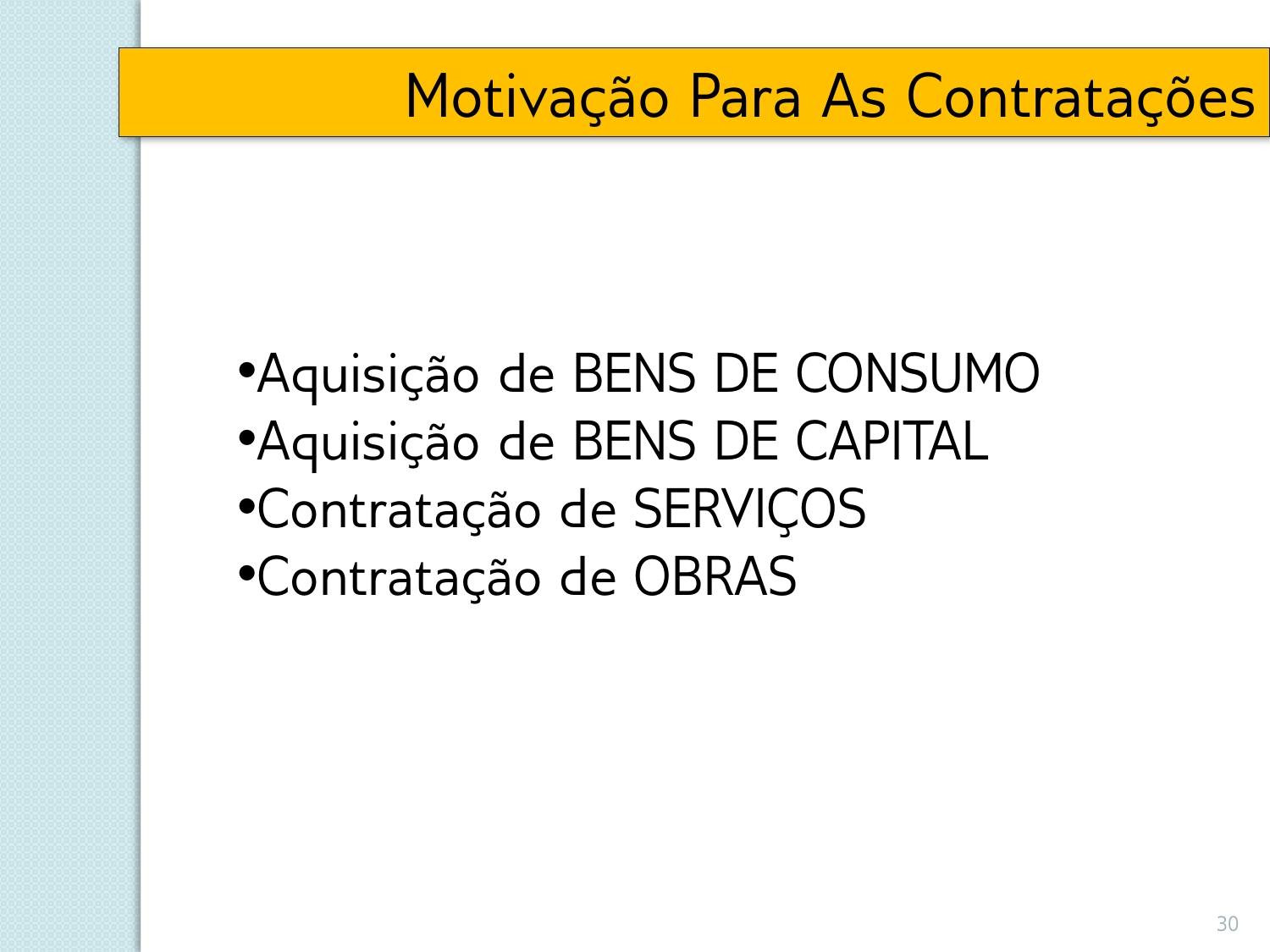

Motivação Para As Contratações
Aquisição de BENS DE CONSUMO
Aquisição de BENS DE CAPITAL
Contratação de SERVIÇOS
Contratação de OBRAS
30